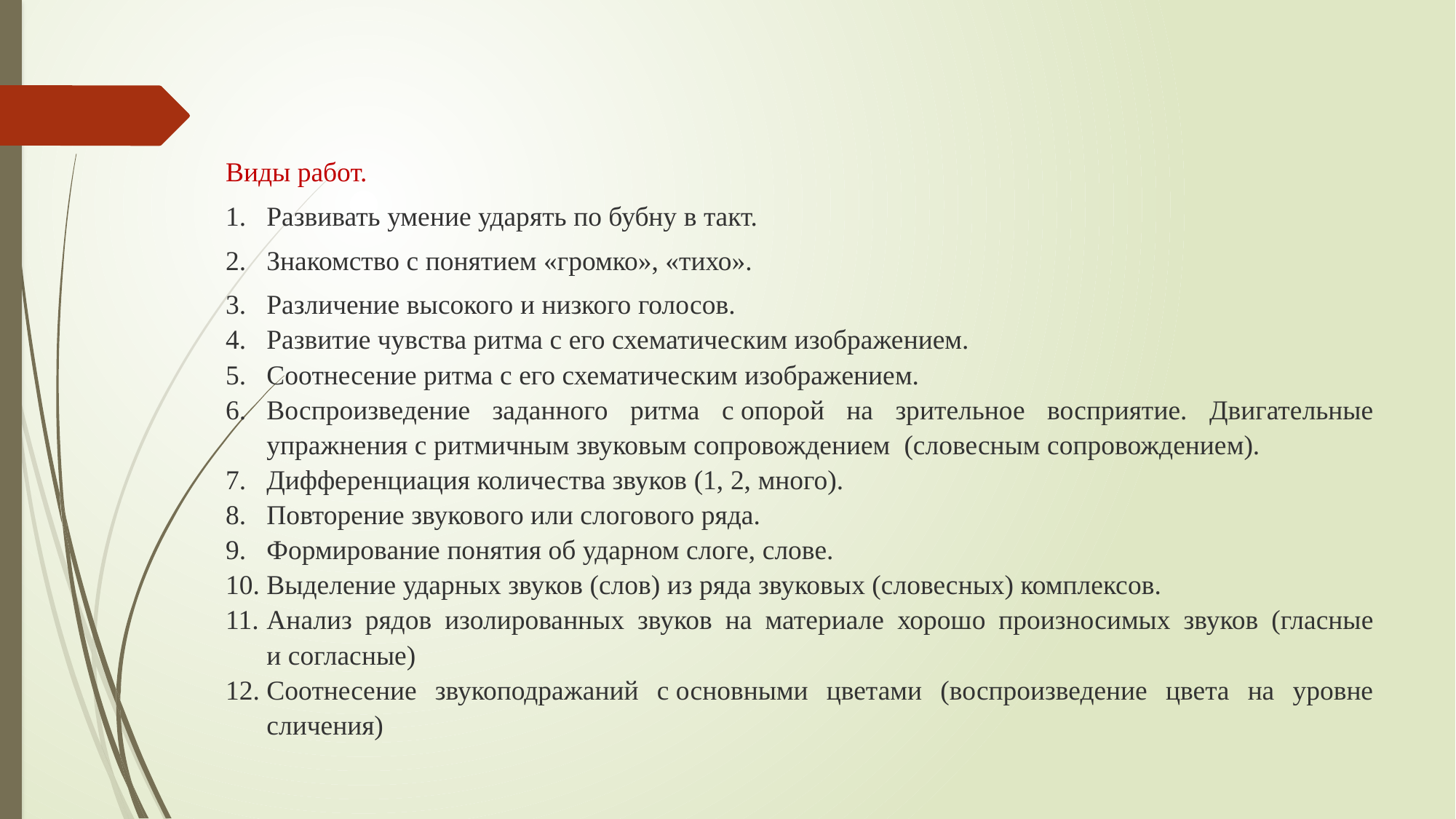

Виды работ.
Развивать умение ударять по бубну в такт.
Знакомство с понятием «громко», «тихо».
Различение высокого и низкого голосов.
Развитие чувства ритма с его схематическим изображением.
Соотнесение ритма с его схематическим изображением.
Воспроизведение заданного ритма с опорой на зрительное восприятие. Двигательные упражнения с ритмичным звуковым сопровождением  (словесным сопровождением).
Дифференциация количества звуков (1, 2, много).
Повторение звукового или слогового ряда.
Формирование понятия об ударном слоге, слове.
Выделение ударных звуков (слов) из ряда звуковых (словесных) комплексов.
Анализ рядов изолированных звуков на материале хорошо произносимых звуков (гласные и согласные)
Соотнесение звукоподражаний с основными цветами (воспроизведение цвета на уровне сличения)